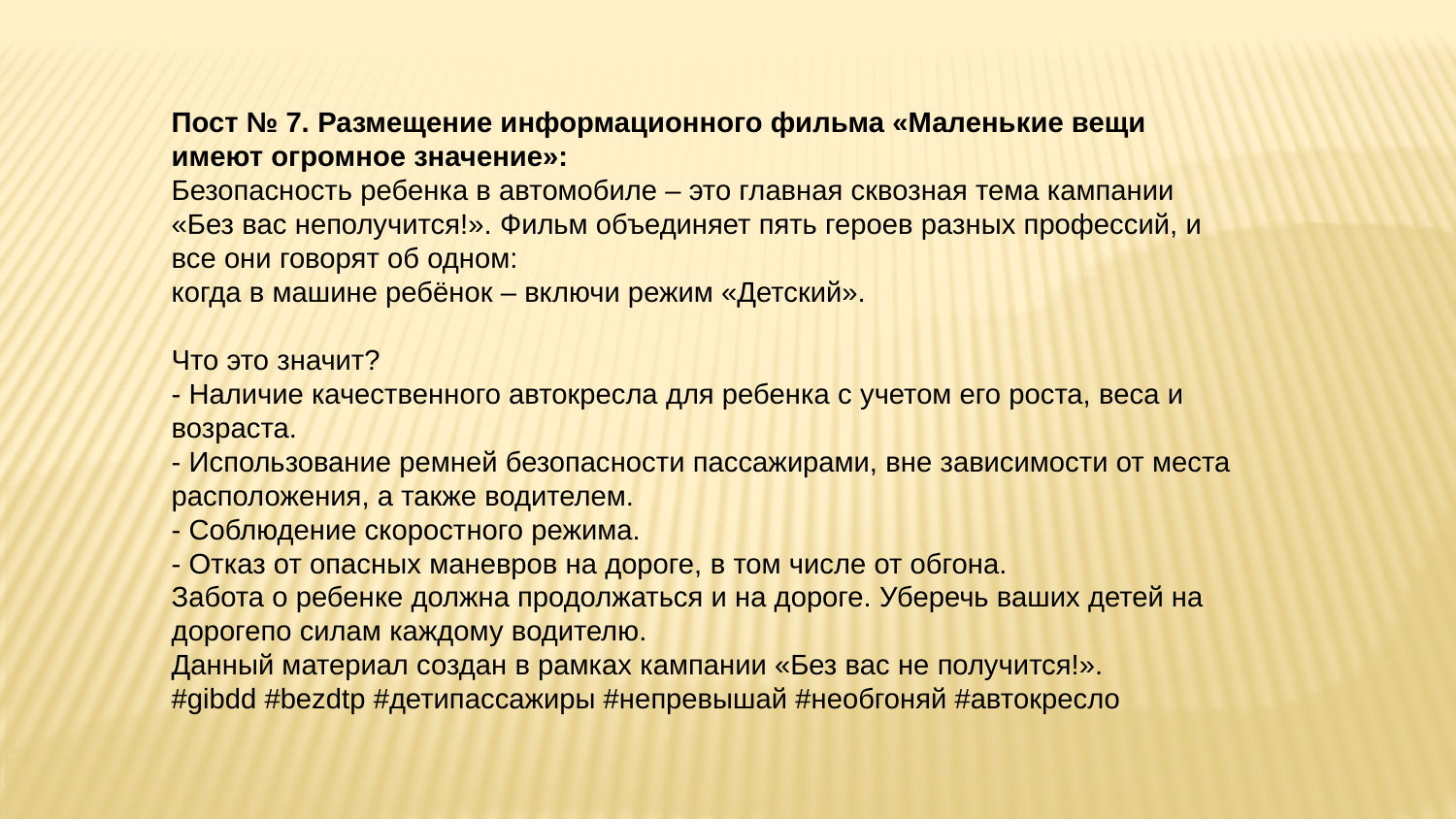

Пост № 7. Размещение информационного фильма «Маленькие вещи
имеют огромное значение»:
Безопасность ребенка в автомобиле – это главная сквозная тема кампании «Без вас неполучится!». Фильм объединяет пять героев разных профессий, и все они говорят об одном:
когда в машине ребёнок – включи режим «Детский».

Что это значит?
- Наличие качественного автокресла для ребенка с учетом его роста, веса и возраста.
- Использование ремней безопасности пассажирами, вне зависимости от места
расположения, а также водителем.
- Соблюдение скоростного режима.
- Отказ от опасных маневров на дороге, в том числе от обгона.
Забота о ребенке должна продолжаться и на дороге. Уберечь ваших детей на дорогепо силам каждому водителю.
Данный материал создан в рамках кампании «Без вас не получится!».
#gibdd #bezdtp #детипассажиры #непревышай #необгоняй #автокресло